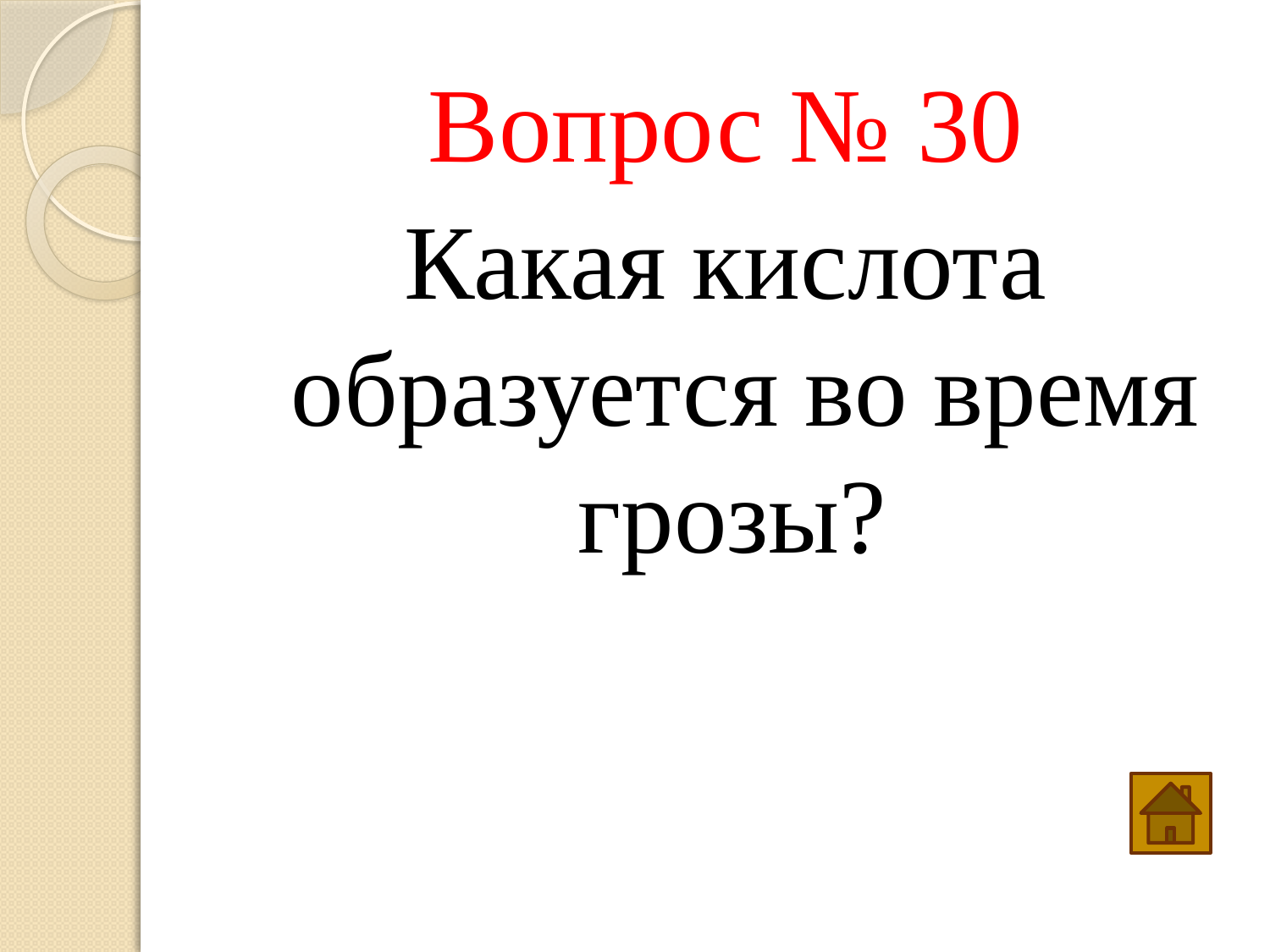

Вопрос № 30
Какая кислота образуется во время грозы?